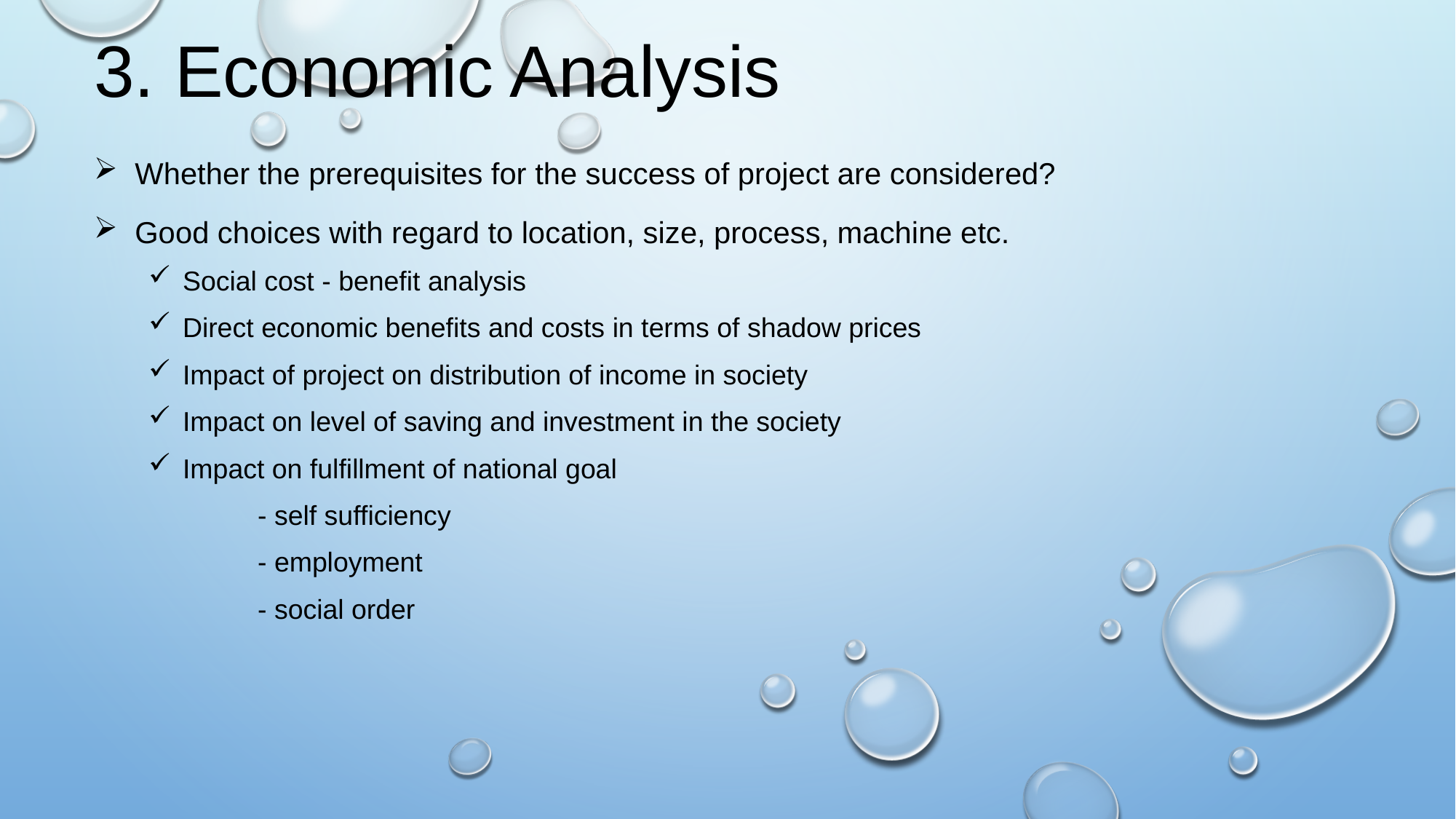

# 3. Economic Analysis
Whether the prerequisites for the success of project are considered?
Good choices with regard to location, size, process, machine etc.
Social cost - benefit analysis
Direct economic benefits and costs in terms of shadow prices
Impact of project on distribution of income in society
Impact on level of saving and investment in the society
Impact on fulfillment of national goal
	- self sufficiency
	- employment
	- social order